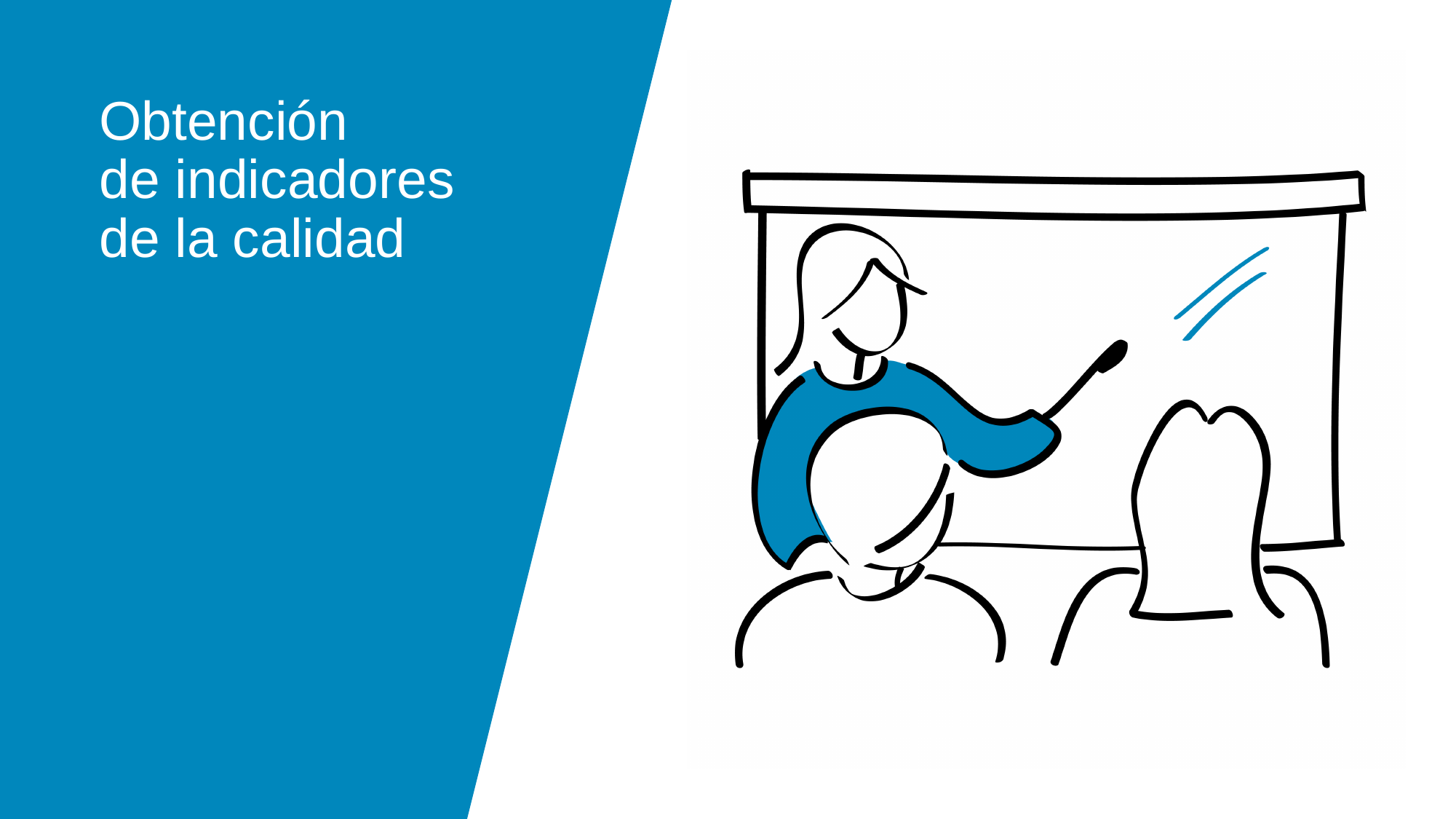

# Obtención de indicadores de la calidad